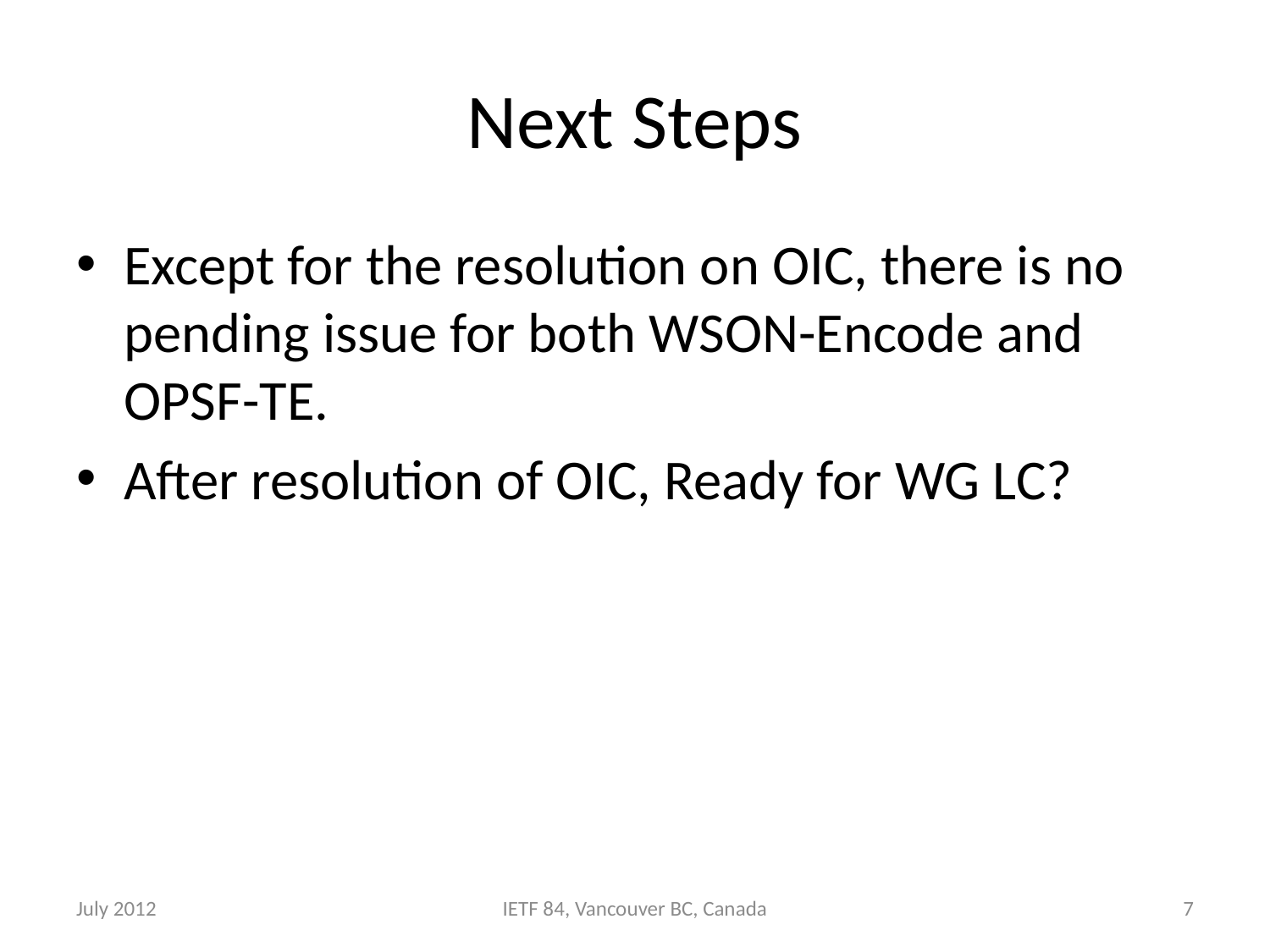

# Next Steps
Except for the resolution on OIC, there is no pending issue for both WSON-Encode and OPSF-TE.
After resolution of OIC, Ready for WG LC?
July 2012
IETF 84, Vancouver BC, Canada
7